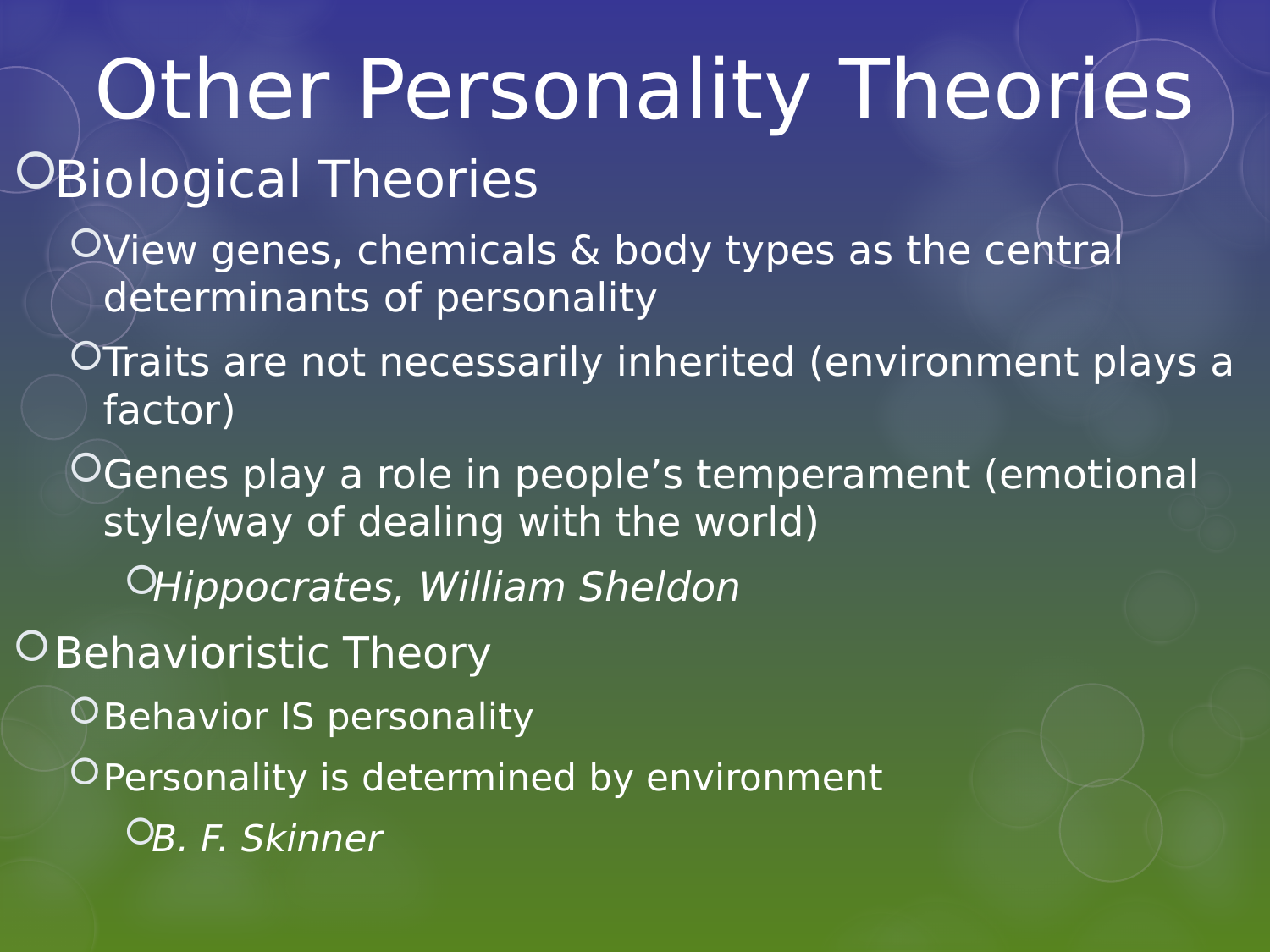

# Other Personality Theories
Biological Theories
View genes, chemicals & body types as the central determinants of personality
Traits are not necessarily inherited (environment plays a factor)
Genes play a role in people’s temperament (emotional style/way of dealing with the world)
Hippocrates, William Sheldon
Behavioristic Theory
Behavior IS personality
Personality is determined by environment
B. F. Skinner